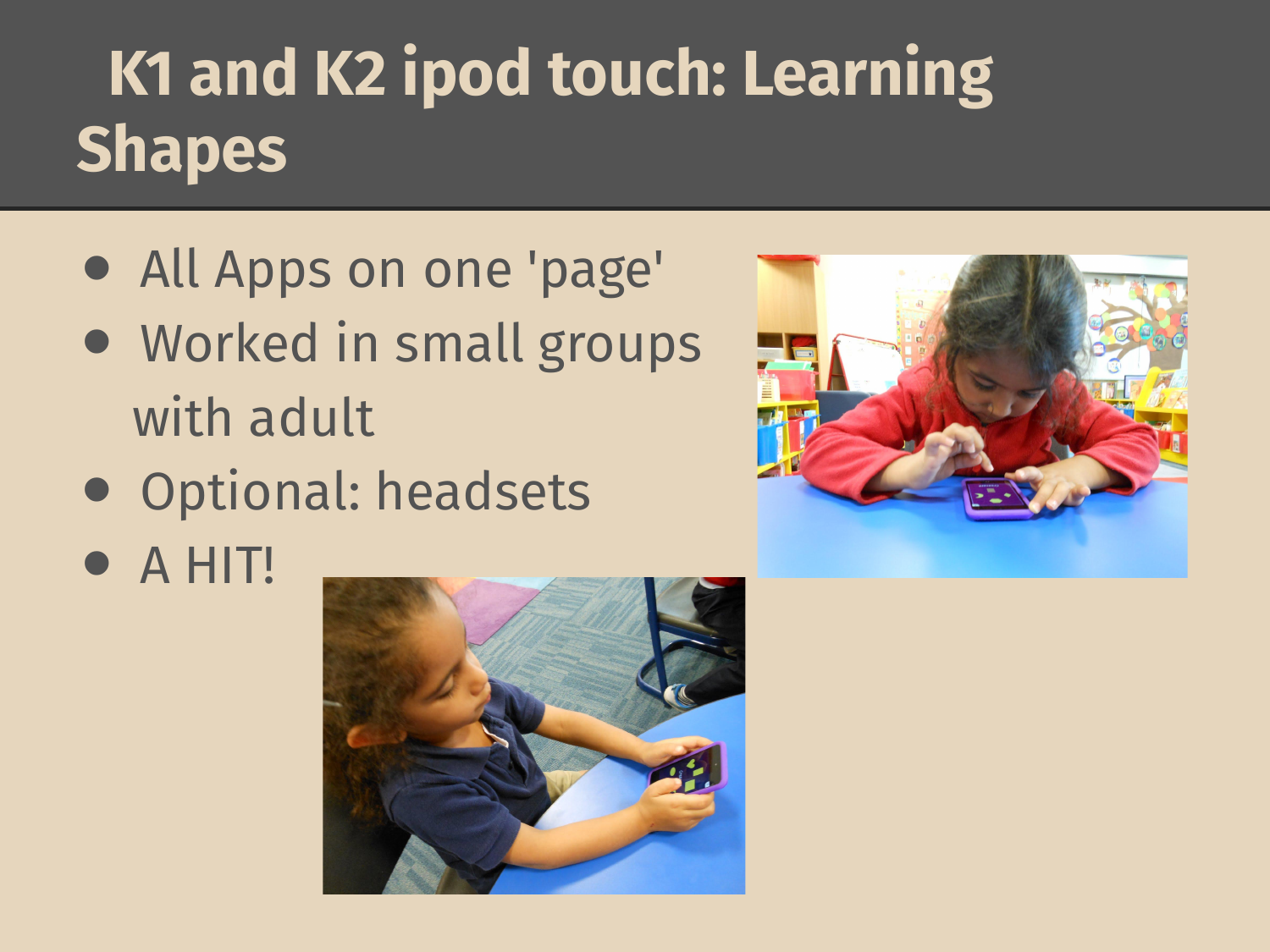

# K1 and K2 ipod touch: Learning Shapes
All Apps on one 'page'
Worked in small groups
    with adult
Optional: headsets
A HIT!